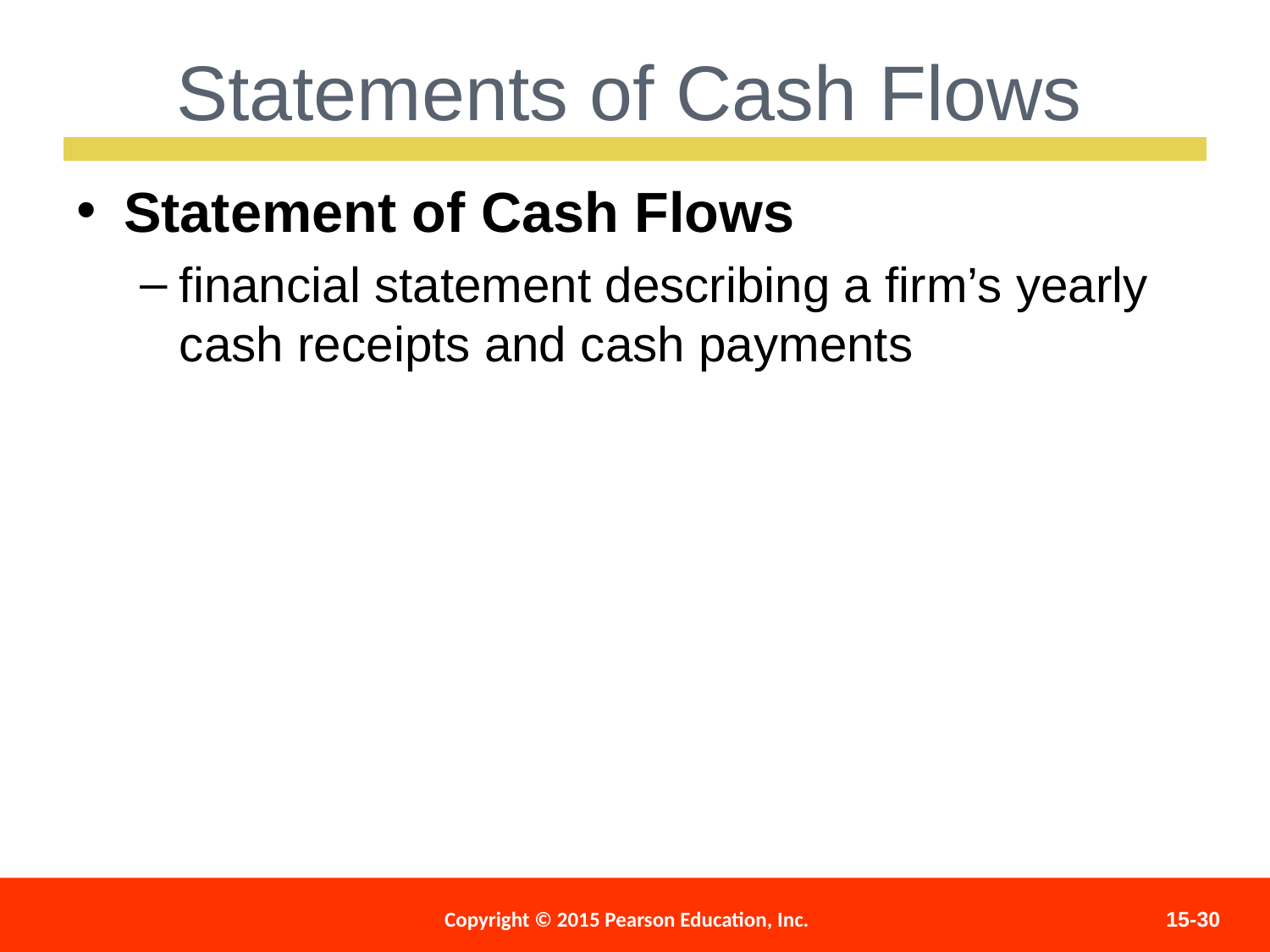

Statements of Cash Flows
Statement of Cash Flows
financial statement describing a firm’s yearly cash receipts and cash payments